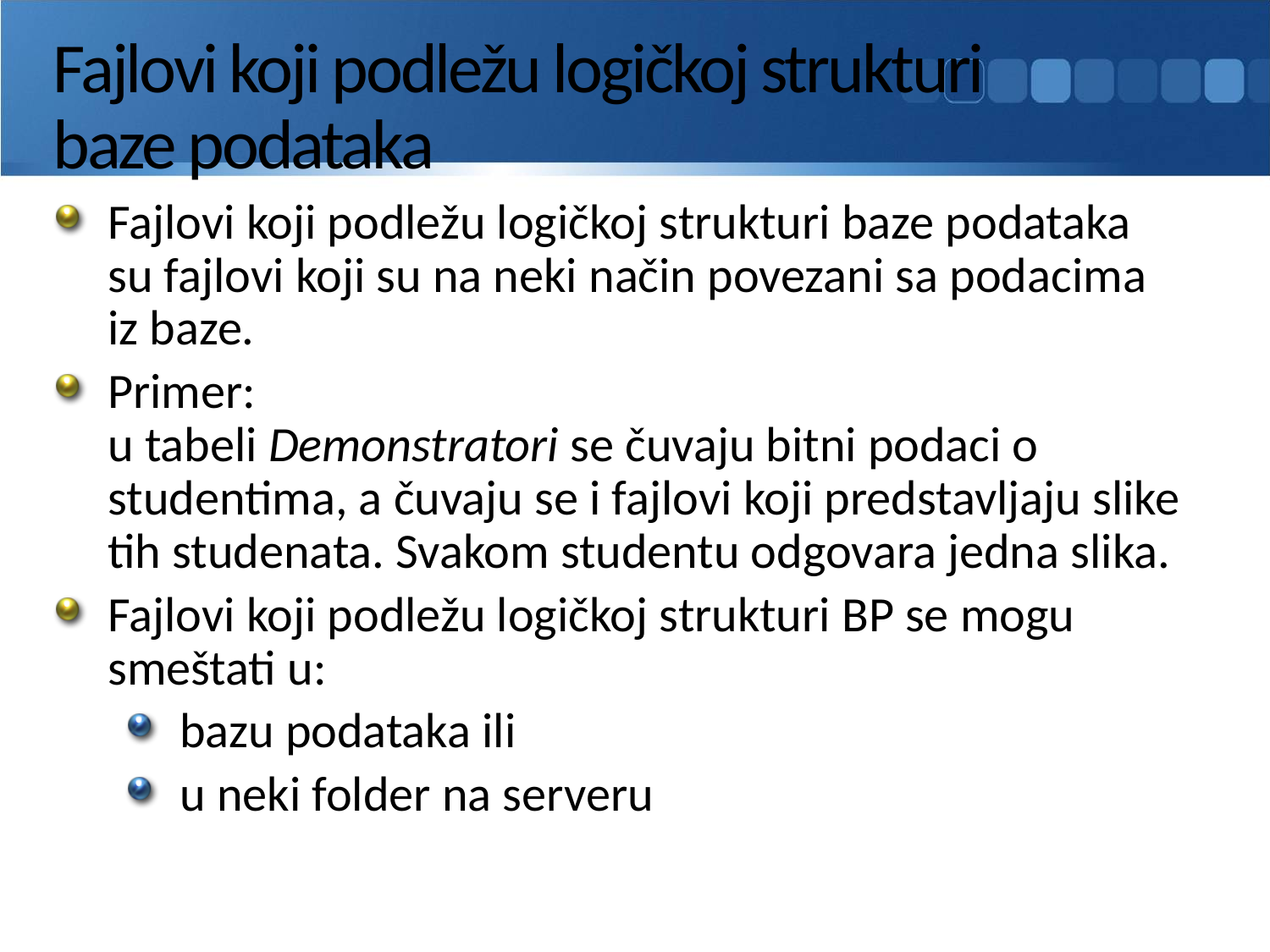

# Fajlovi koji podležu logičkoj strukturi baze podataka
Fajlovi koji podležu logičkoj strukturi baze podataka
su fajlovi koji su na neki način povezani sa podacima
iz baze.
Primer:
u tabeli Demonstratori se čuvaju bitni podaci o studentima, a čuvaju se i fajlovi koji predstavljaju slike tih studenata. Svakom studentu odgovara jedna slika.
Fajlovi koji podležu logičkoj strukturi BP se mogu smeštati u:
bazu podataka ili
u neki folder na serveru